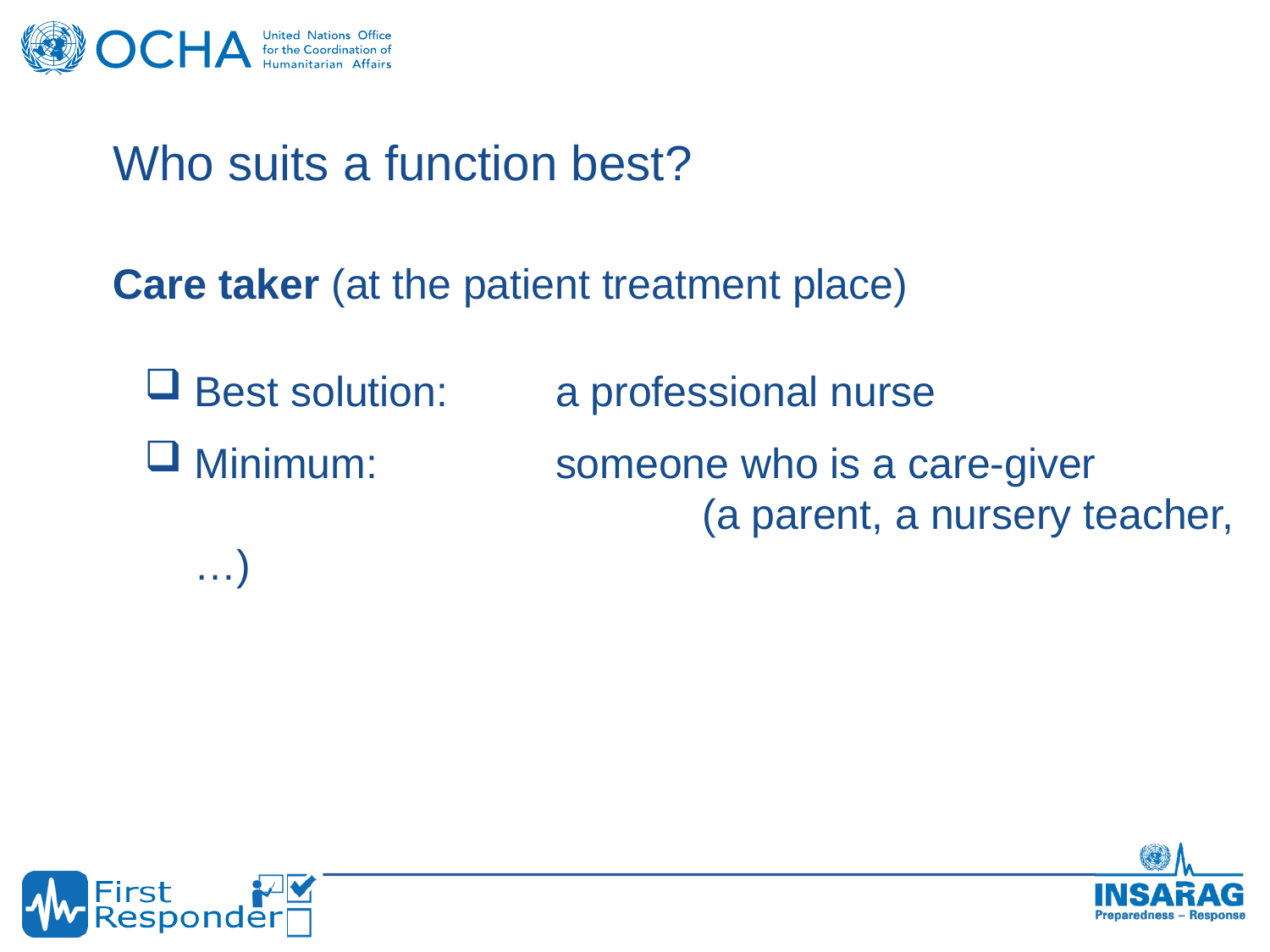

Who suits a function best?
Care taker (at the patient treatment place)
Best solution:	a professional nurse
Minimum:	someone who is a care-giver
			(a parent, a nursery teacher, …)